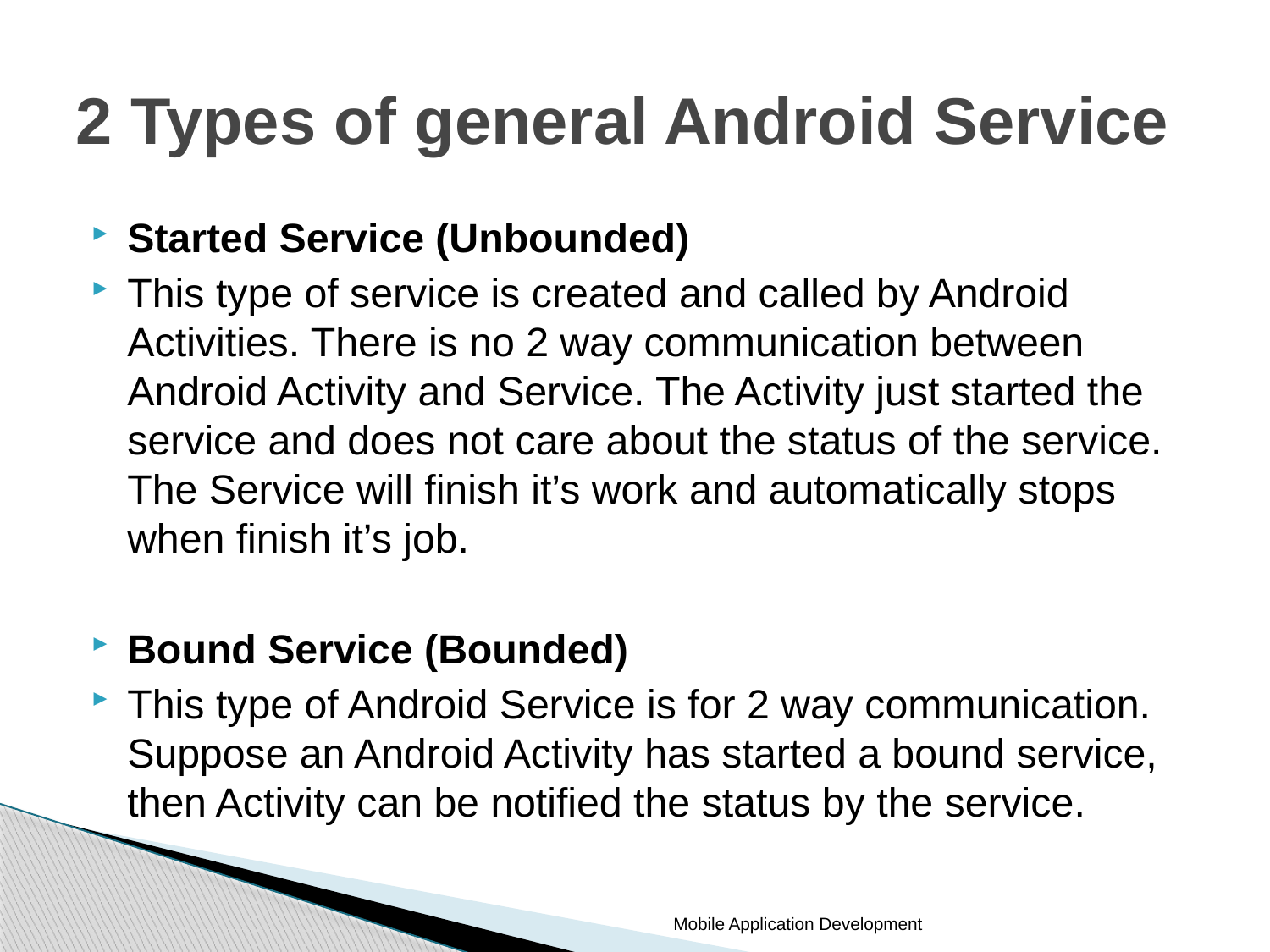

# 2 Types of general Android Service
Started Service (Unbounded)
This type of service is created and called by Android Activities. There is no 2 way communication between Android Activity and Service. The Activity just started the service and does not care about the status of the service. The Service will finish it’s work and automatically stops when finish it’s job.

Bound Service (Bounded)
This type of Android Service is for 2 way communication. Suppose an Android Activity has started a bound service, then Activity can be notified the status by the service.

Mobile Application Development